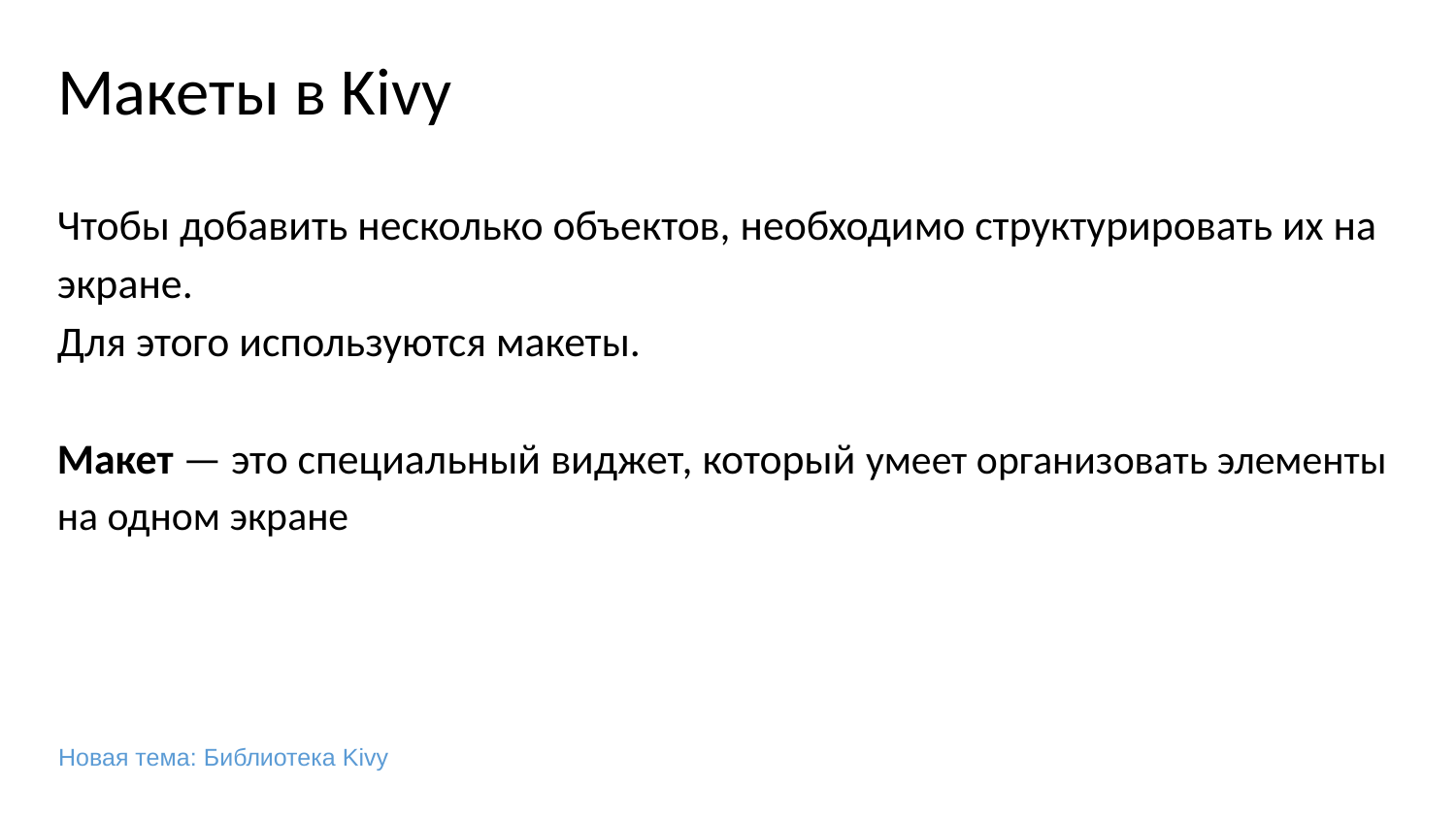

# Макеты в Kivy
Чтобы добавить несколько объектов, необходимо структурировать их на экране.
Для этого используются макеты.

Макет — это специальный виджет, который умеет организовать элементы на одном экране
Новая тема: Библиотека Kivy